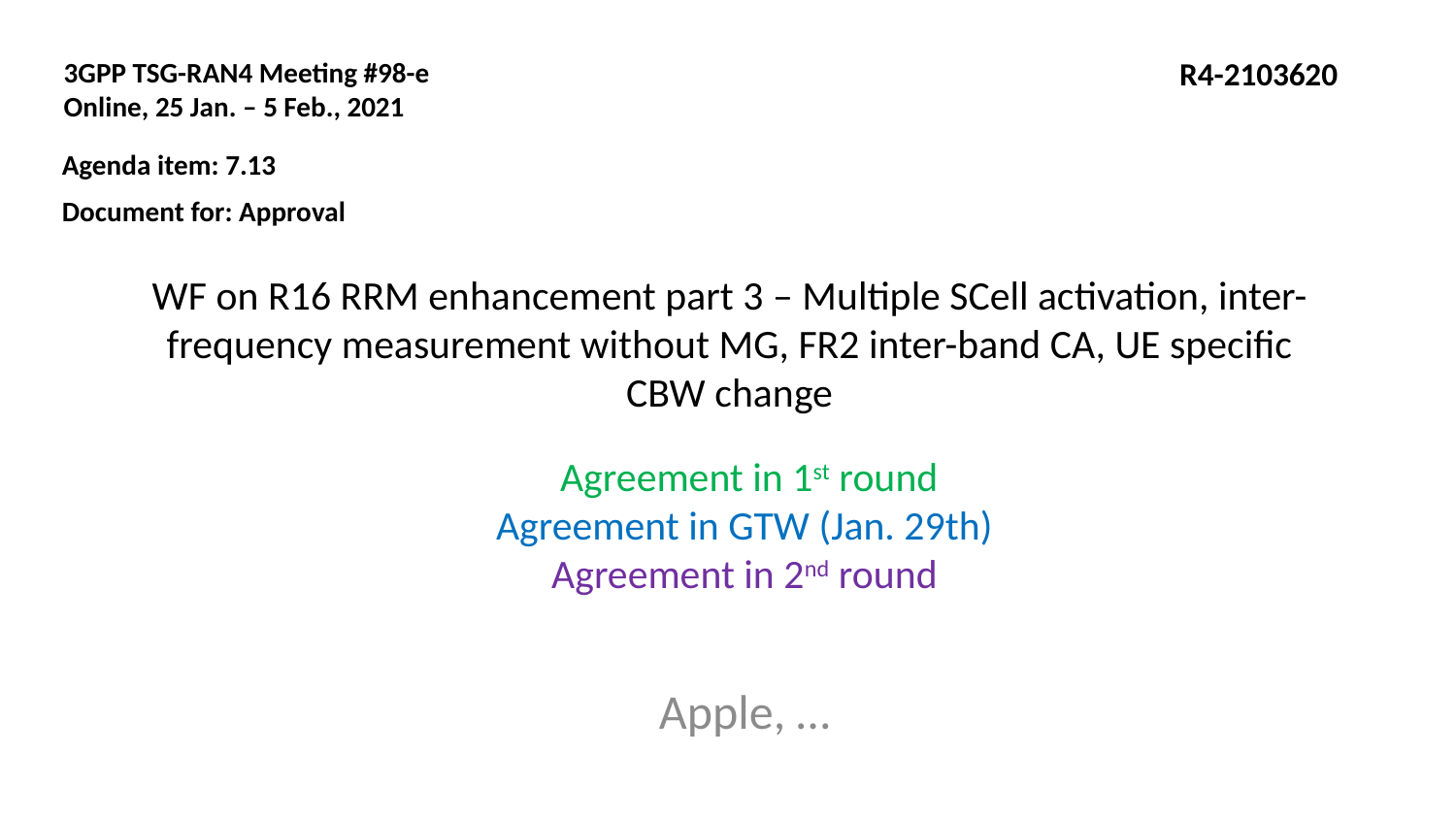

3GPP TSG-RAN4 Meeting #98-e
Online, 25 Jan. – 5 Feb., 2021
R4-2103620
Agenda item: 7.13
Document for: Approval
# WF on R16 RRM enhancement part 3 – Multiple SCell activation, inter-frequency measurement without MG, FR2 inter-band CA, UE specific CBW change
 Agreement in 1st round
Agreement in GTW (Jan. 29th)
Agreement in 2nd round
Apple, …